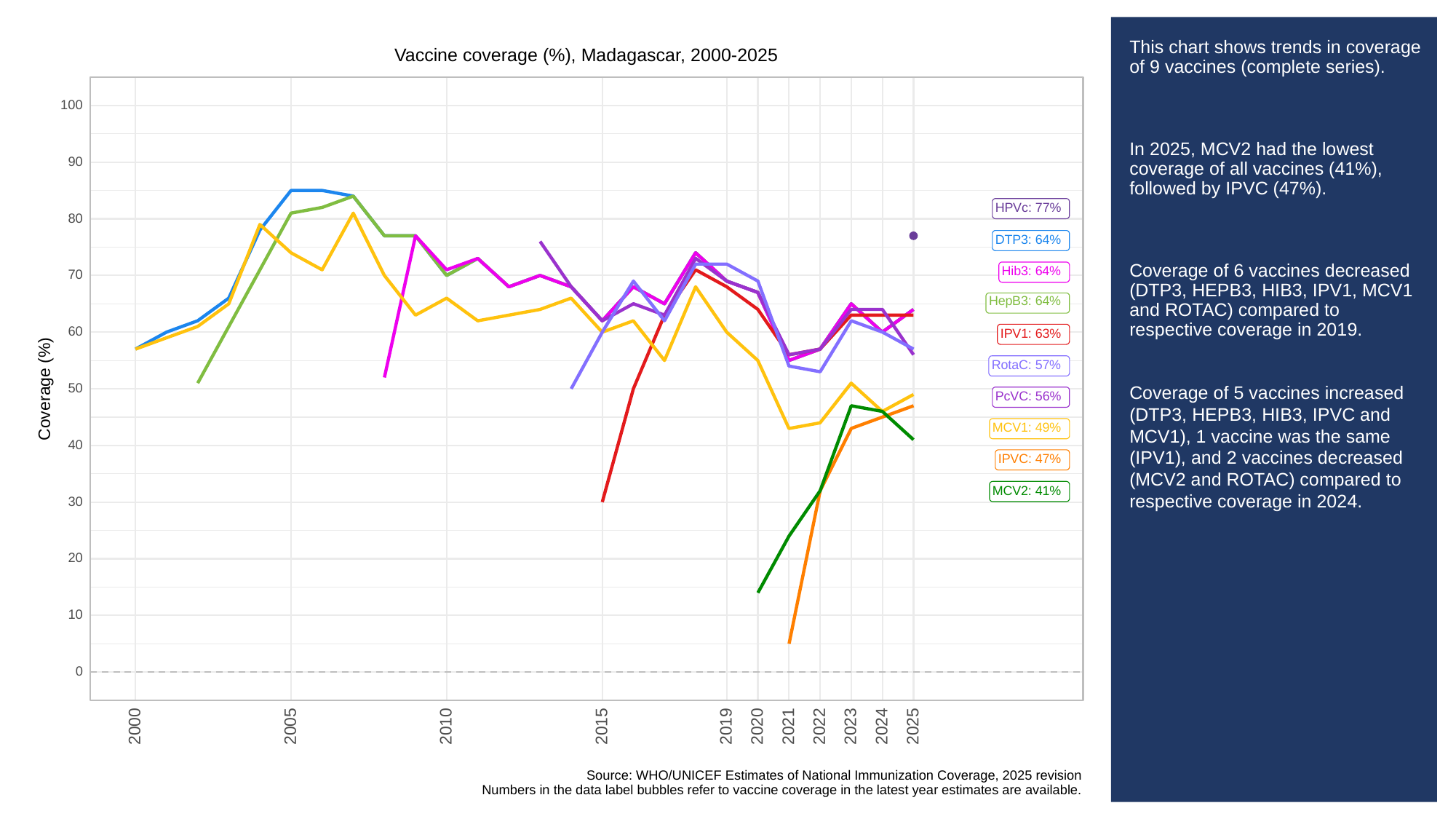

# This chart shows trends in coverage of 9 vaccines (complete series).

In 2025, MCV2 had the lowest coverage of all vaccines (41%), followed by IPVC (47%).

Coverage of 6 vaccines decreased (DTP3, HEPB3, HIB3, IPV1, MCV1 and ROTAC) compared to respective coverage in 2019.

Coverage of 5 vaccines increased (DTP3, HEPB3, HIB3, IPVC and MCV1), 1 vaccine was the same (IPV1), and 2 vaccines decreased (MCV2 and ROTAC) compared to respective coverage in 2024.

Vaccine coverage (%), Madagascar, 2000-2025

100

90

HPVc: 77%

80

DTP3: 64%

Hib3: 64%

70

HepB3: 64%

60
IPV1: 63%

RotaC: 57%
Coverage (%)
50

PcVC: 56%

MCV1: 49%
40

IPVC: 47%

MCV2: 41%
30

20

10

0

2023
2000
2005
2010
2015
2019
2020
2021
2022
2024
2025
Source: WHO/UNICEF Estimates of National Immunization Coverage, 2025 revision
Numbers in the data label bubbles refer to vaccine coverage in the latest year estimates are available.